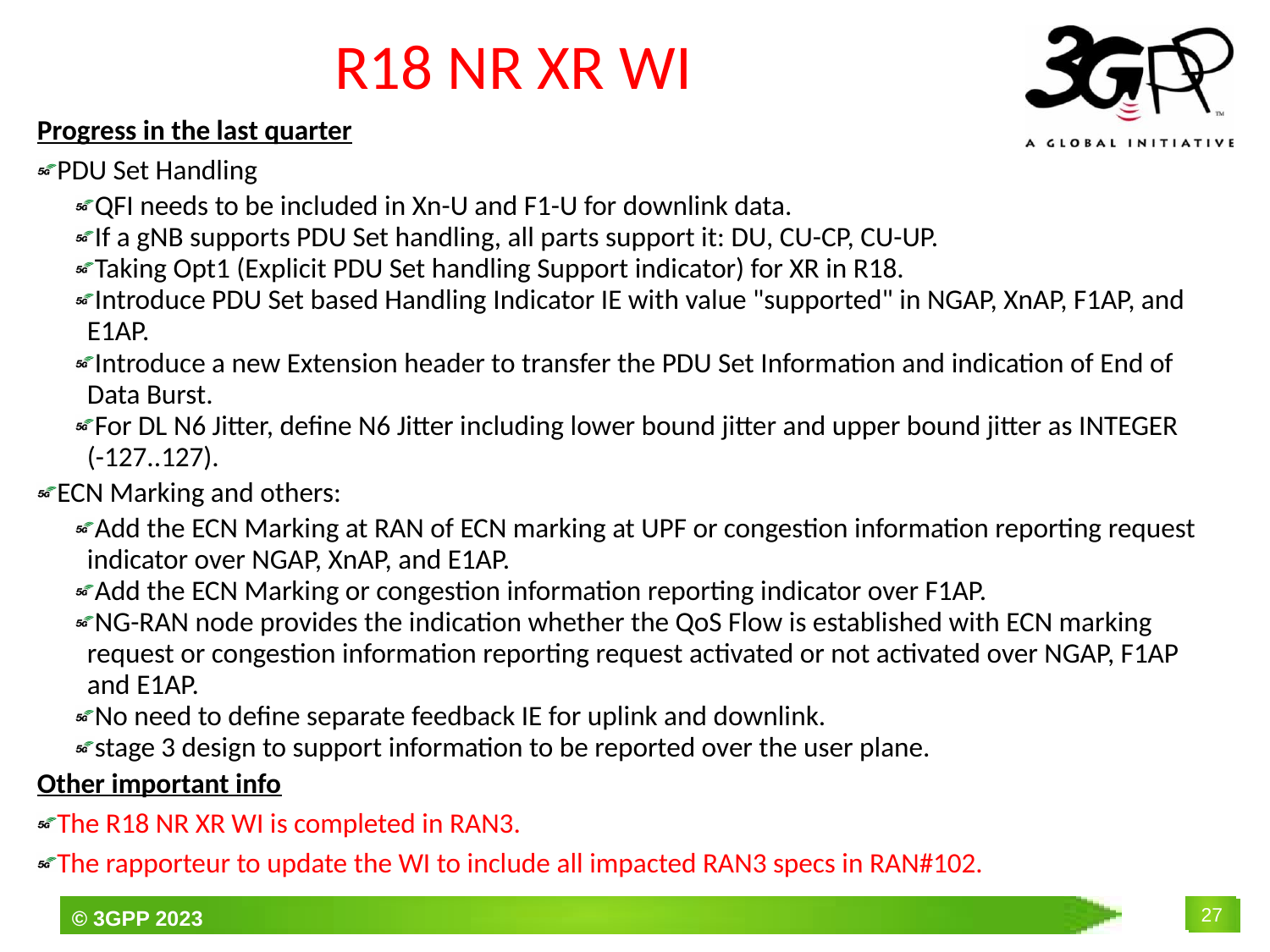

# R18 NR XR WI
Progress in the last quarter
PDU Set Handling
QFI needs to be included in Xn-U and F1-U for downlink data.
If a gNB supports PDU Set handling, all parts support it: DU, CU-CP, CU-UP.
Taking Opt1 (Explicit PDU Set handling Support indicator) for XR in R18.
Introduce PDU Set based Handling Indicator IE with value "supported" in NGAP, XnAP, F1AP, and E1AP.
Introduce a new Extension header to transfer the PDU Set Information and indication of End of Data Burst.
For DL N6 Jitter, define N6 Jitter including lower bound jitter and upper bound jitter as INTEGER (-127..127).
ECN Marking and others:
Add the ECN Marking at RAN of ECN marking at UPF or congestion information reporting request indicator over NGAP, XnAP, and E1AP.
Add the ECN Marking or congestion information reporting indicator over F1AP.
NG-RAN node provides the indication whether the QoS Flow is established with ECN marking request or congestion information reporting request activated or not activated over NGAP, F1AP and E1AP.
No need to define separate feedback IE for uplink and downlink.
stage 3 design to support information to be reported over the user plane.
Other important info
The R18 NR XR WI is completed in RAN3.
The rapporteur to update the WI to include all impacted RAN3 specs in RAN#102.
27